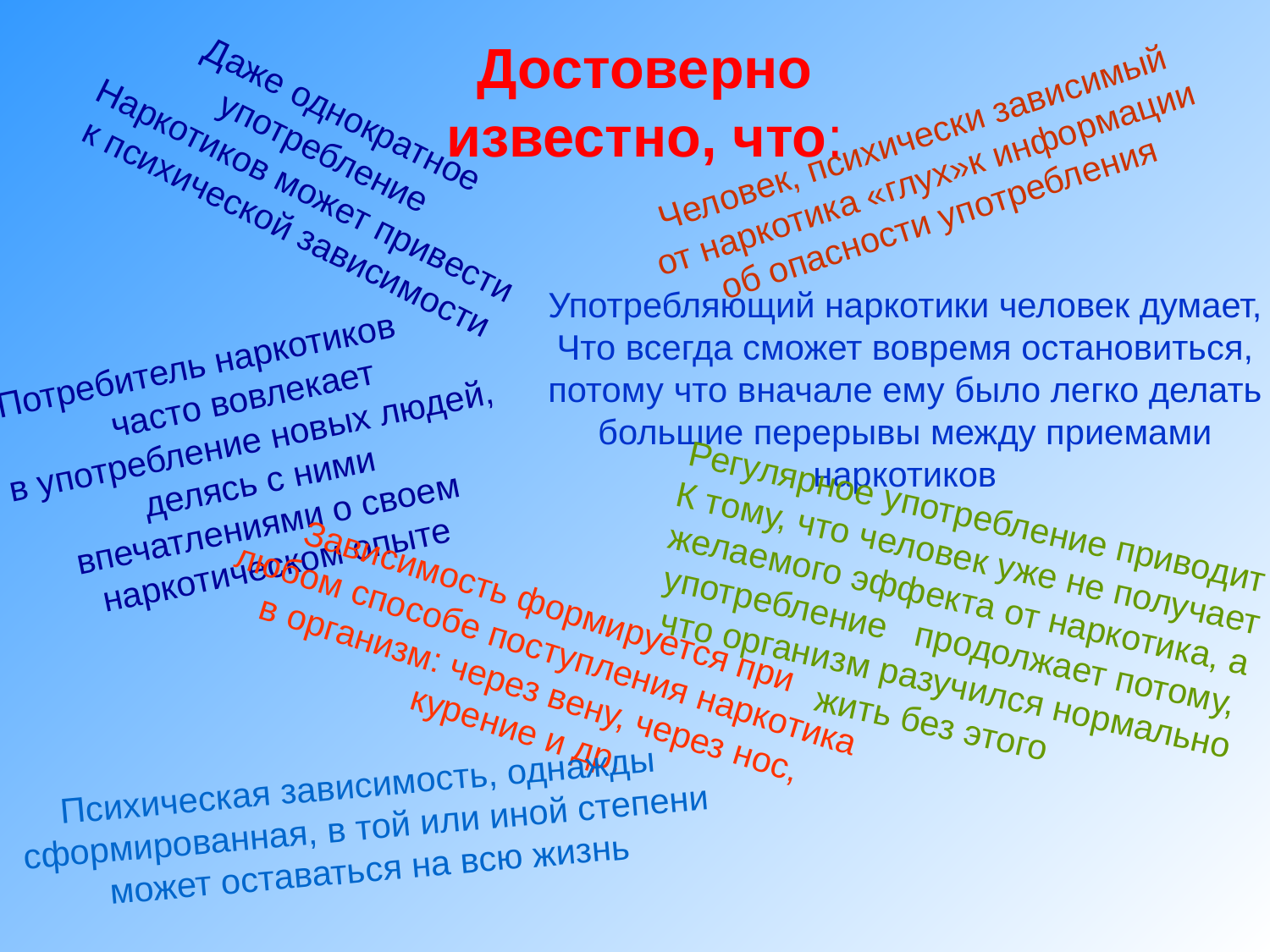

Достоверно известно, что:
Даже однократное употребление
Наркотиков может привести к психической зависимости
Человек, психически зависимый от наркотика «глух»к информации об опасности употребления

Употребляющий наркотики человек думает,
Что всегда сможет вовремя остановиться, потому что вначале ему было легко делать большие перерывы между приемами наркотиков
Потребитель наркотиков         часто вовлекает
в употребление новых людей, делясь с ними
впечатлениями о своем наркотическом опыте
Регулярное употребление приводит
К тому, что человек уже не получает желаемого эффекта от наркотика, а употребление   продолжает потому,
 что организм разучился нормально жить без этого
Зависимость формируется при
 любом способе поступления наркотика
в организм: через вену, через нос, курение и др.
Психическая зависимость, однажды
 сформированная, в той или иной степени
 может оставаться на всю жизнь